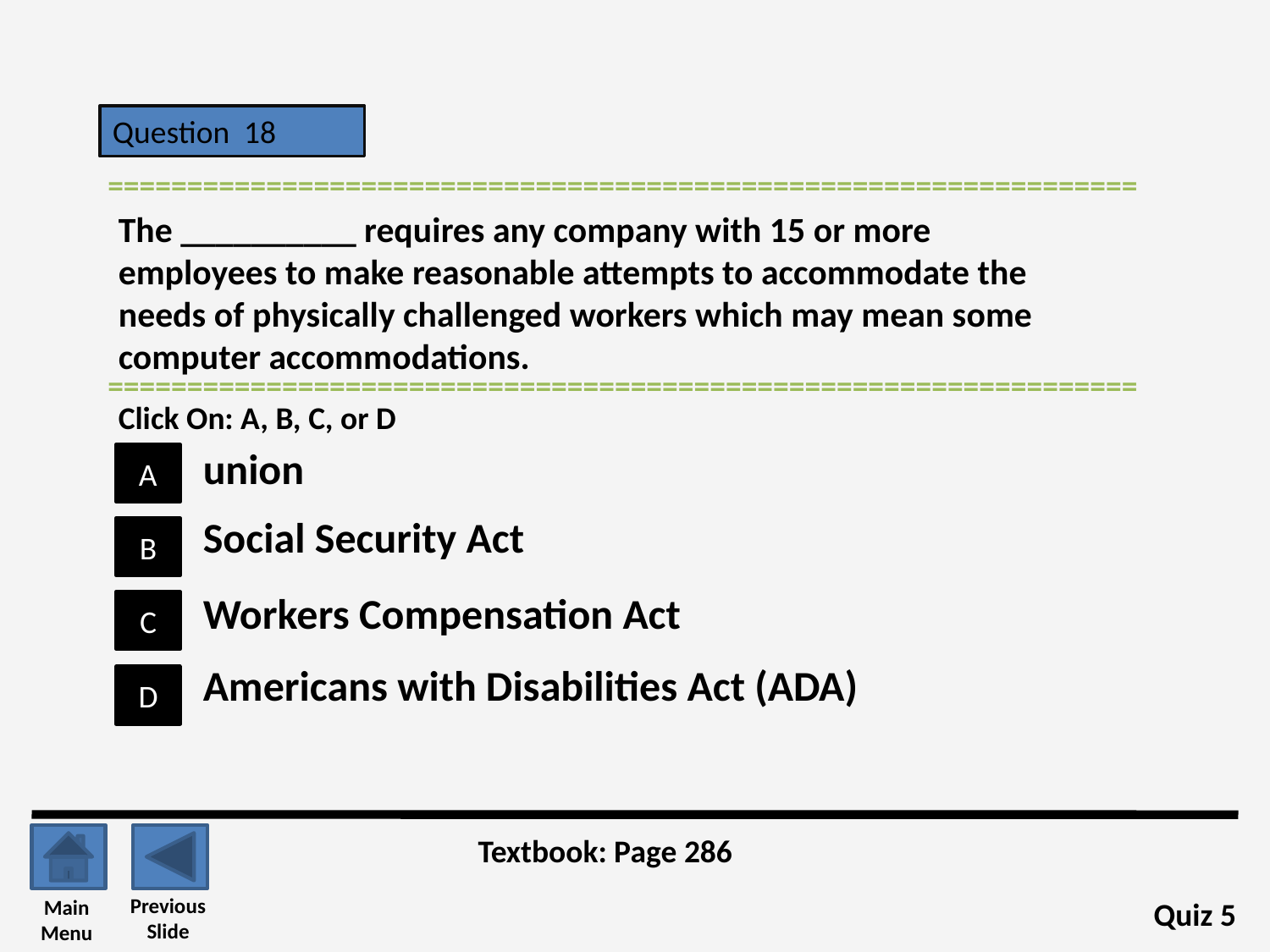

Question  18
=================================================================
The __________ requires any company with 15 or more employees to make reasonable attempts to accommodate the needs of physically challenged workers which may mean some computer accommodations.
=================================================================
Click On: A, B, C, or D

union
A
Social Security Act
B
Workers Compensation Act
C
Americans with Disabilities Act (ADA)
D

Textbook: Page 286
Previous
Slide
Main
Menu
Quiz 5